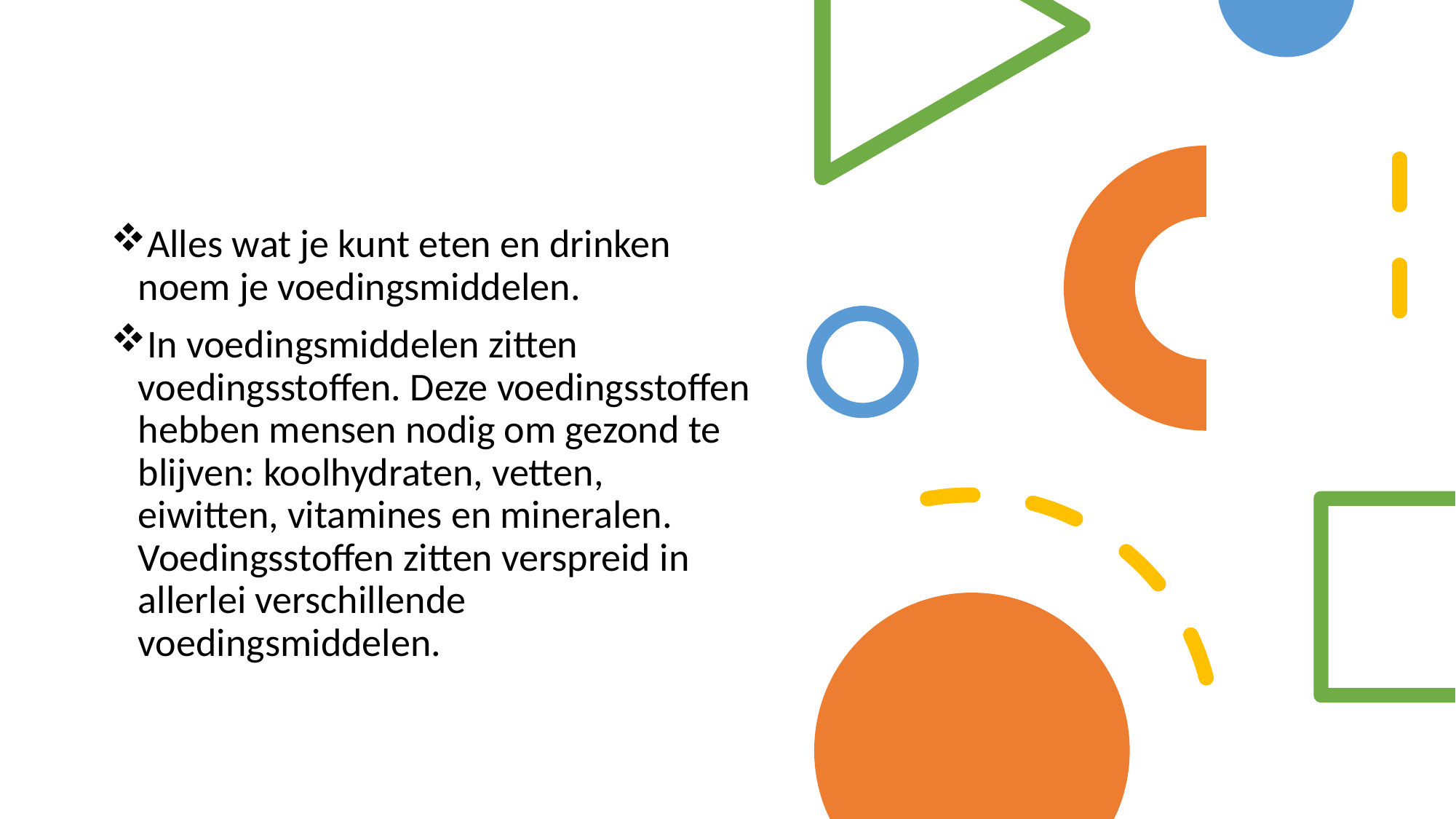

Alles wat je kunt eten en drinken noem je voedingsmiddelen.
In voedingsmiddelen zitten voedingsstoffen. Deze voedingsstoffen hebben mensen nodig om gezond te blijven: koolhydraten, vetten, eiwitten, vitamines en mineralen. Voedingsstoffen zitten verspreid in allerlei verschillende voedingsmiddelen.